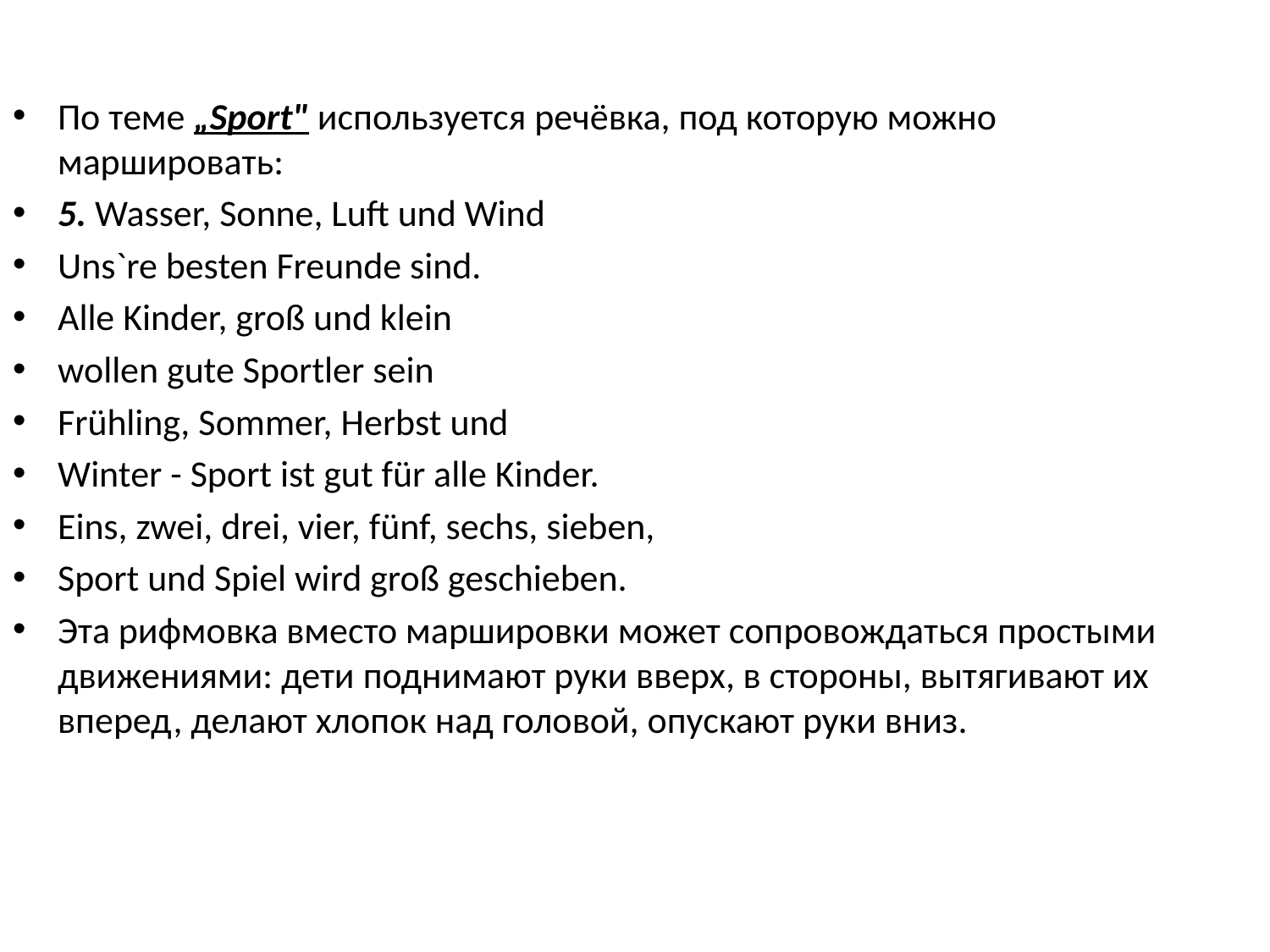

По теме „Sport" используется речёвка, под которую можно маршировать:
5. Wasser, Sonne, Luft und Wind
Uns`re besten Freunde sind.
Alle Kinder, groß und klein
wollen gute Sportler sein
Frühling, Sommer, Herbst und
Winter - Sport ist gut für alle Kinder.
Eins, zwei, drei, vier, fünf, sechs, sieben,
Sport und Spiel wird groß geschieben.
Эта рифмовка вместо маршировки может сопровождаться простыми движениями: дети поднимают руки вверх, в стороны, вытягивают их вперед, делают хлопок над головой, опускают руки вниз.